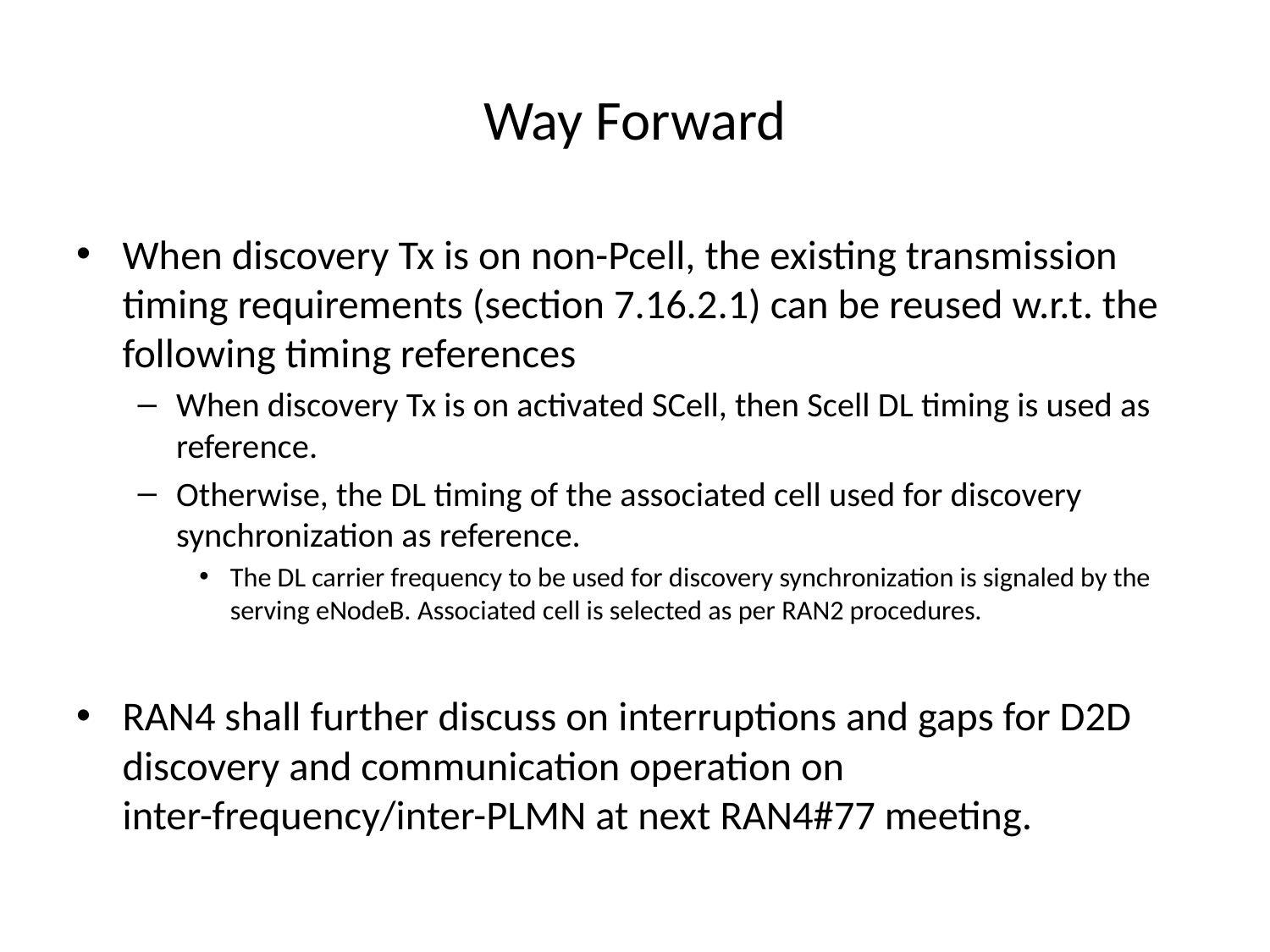

# Way Forward
When discovery Tx is on non-Pcell, the existing transmission timing requirements (section 7.16.2.1) can be reused w.r.t. the following timing references
When discovery Tx is on activated SCell, then Scell DL timing is used as reference.
Otherwise, the DL timing of the associated cell used for discovery synchronization as reference.
The DL carrier frequency to be used for discovery synchronization is signaled by the serving eNodeB. Associated cell is selected as per RAN2 procedures.

RAN4 shall further discuss on interruptions and gaps for D2D discovery and communication operation on inter-frequency/inter-PLMN at next RAN4#77 meeting.